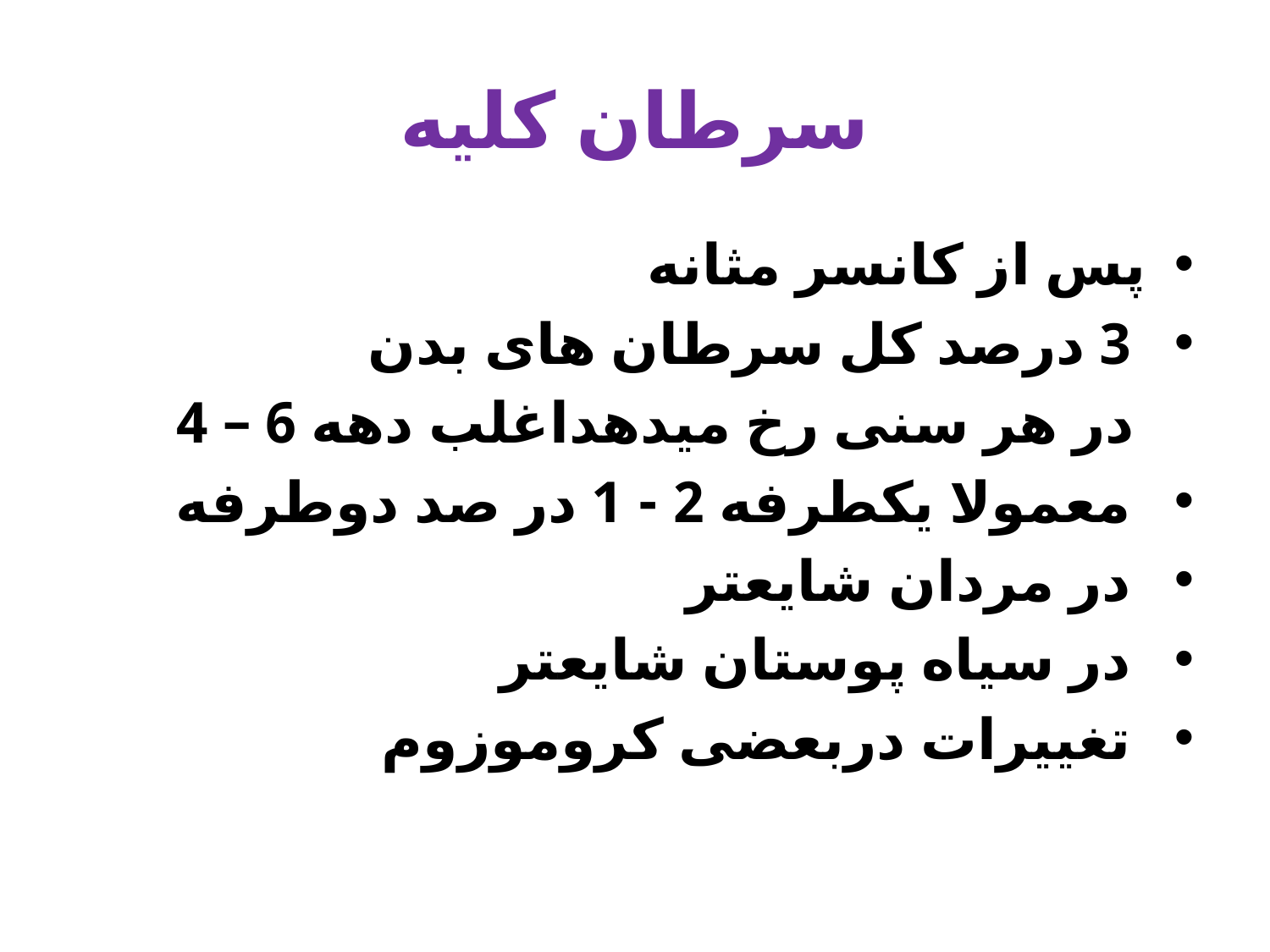

# سرطان کلیه
پس از کانسر مثانه
 3 درصد کل سرطان های بدن
    در هر سنی رخ میدهداغلب دهه 6 – 4
 معمولا یکطرفه 2 - 1 در صد دوطرفه
 در مردان شایعتر
 در سیاه پوستان شایعتر
 تغییرات دربعضی کروموزوم